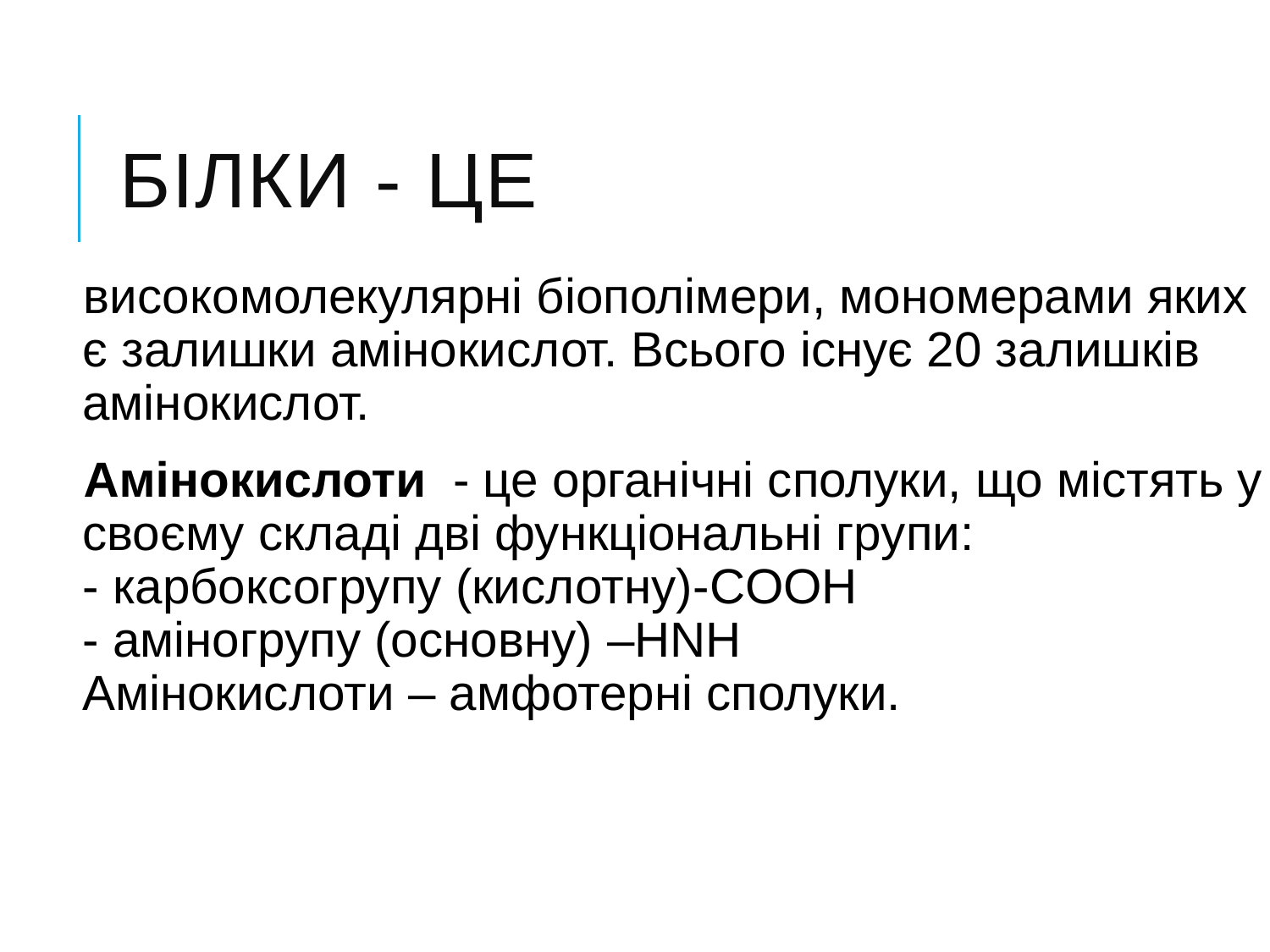

# Білки - це
високомолекулярні біополімери, мономерами яких є залишки амінокислот. Всього існує 20 залишків амінокислот.
Амінокислоти  - це органічні сполуки, що містять у своєму складі дві функціональні групи:
- карбоксогрупу (кислотну)-COOH
- аміногрупу (основну) –HNH
Амінокислоти – амфотерні сполуки.